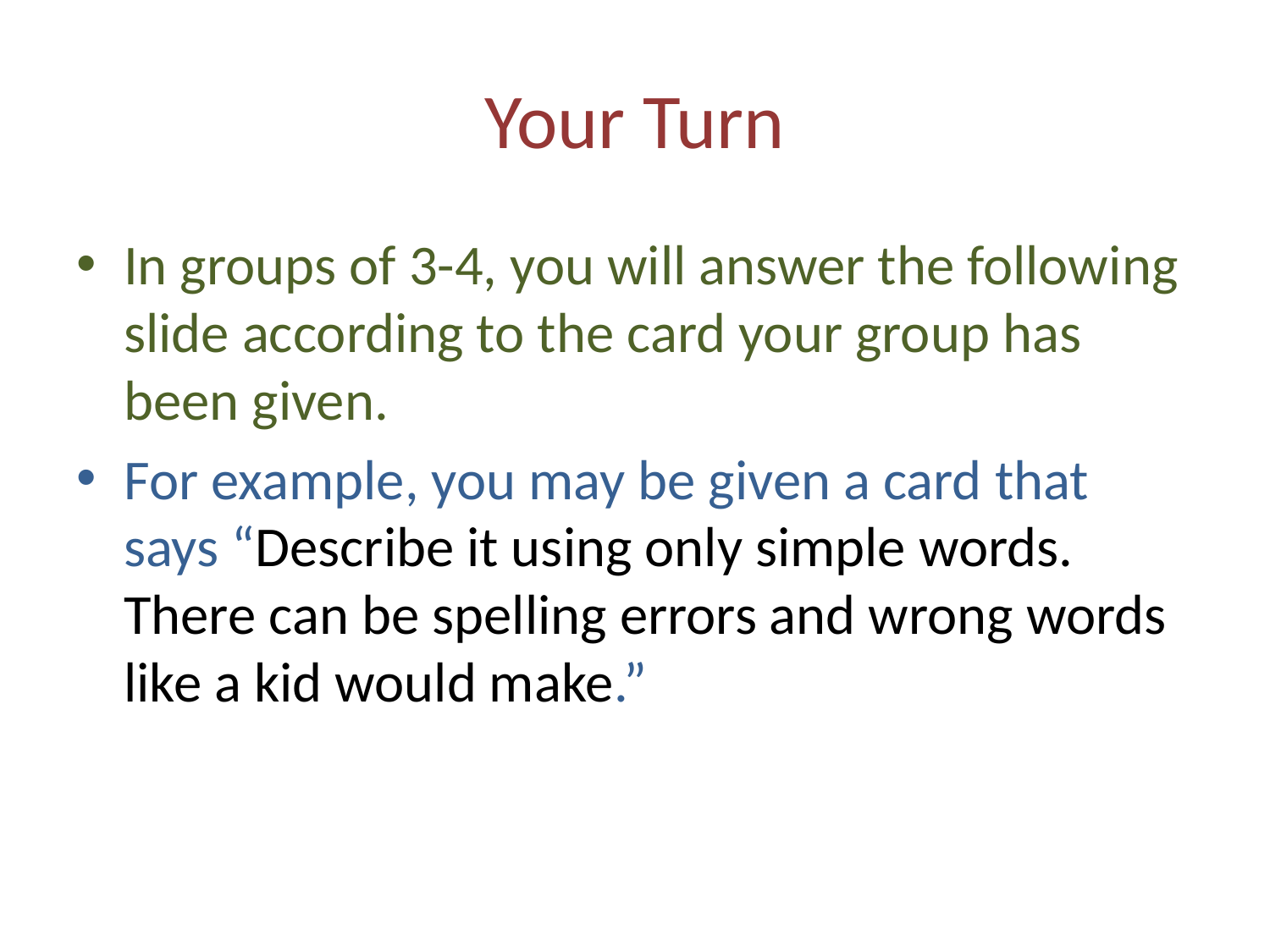

# Your Turn
In groups of 3-4, you will answer the following slide according to the card your group has been given.
For example, you may be given a card that says “Describe it using only simple words. There can be spelling errors and wrong words like a kid would make.”